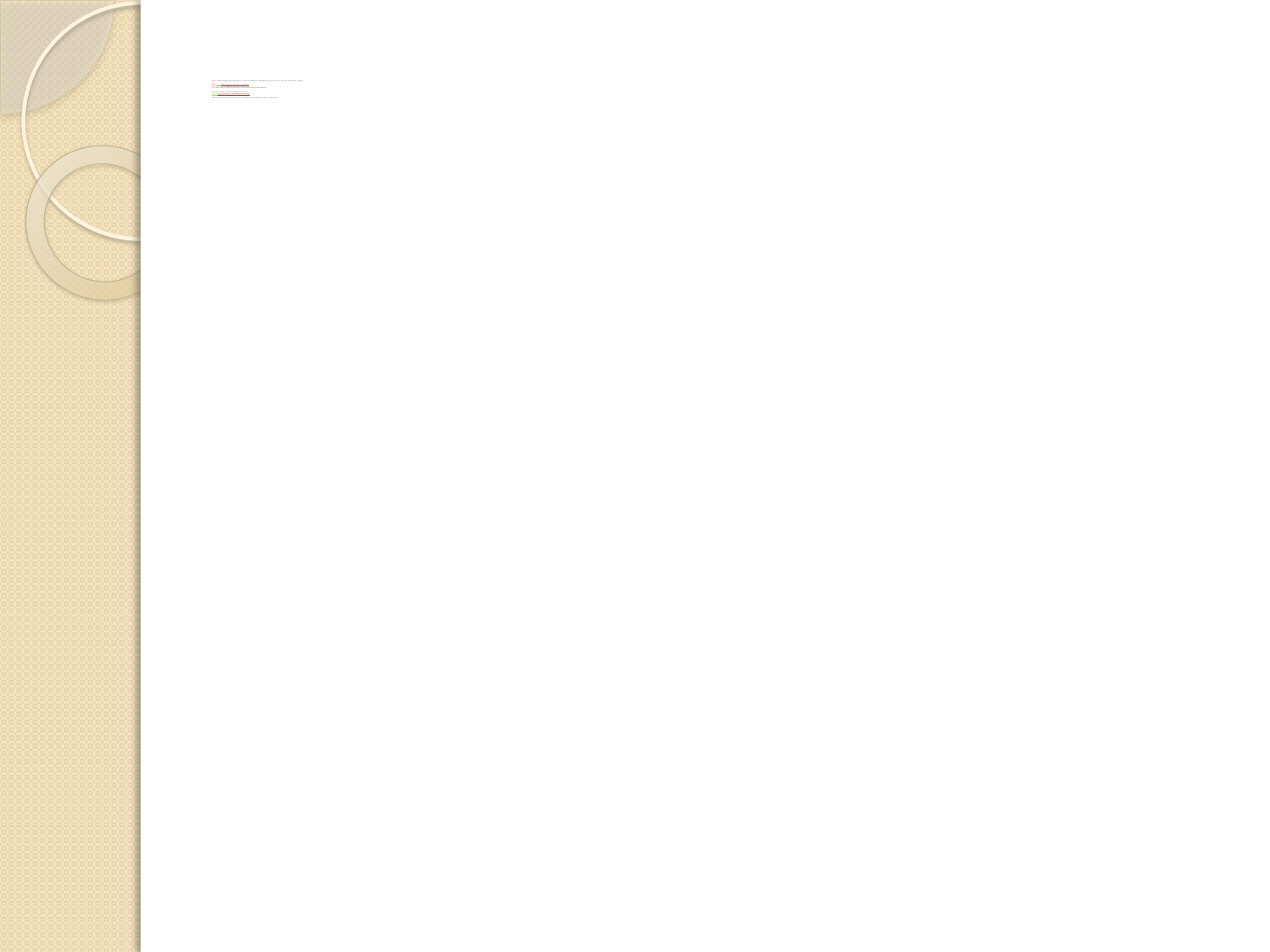

# Question: When studying synaptic transmission you need to understand how information from one neuron flows to another neuron across a synapse. Go to: https://faculty.washington.edu/chudler/synapse.html Read the info on this page; Play the Interactive Word Search Game on the neuron and neurotransmitters. See some synapses "Up Close and Personal". Go to: https://faculty.washington.edu/chudler/java/em.html Take notes and be prepared to discuss in your small groups tomorrow in class / online forum